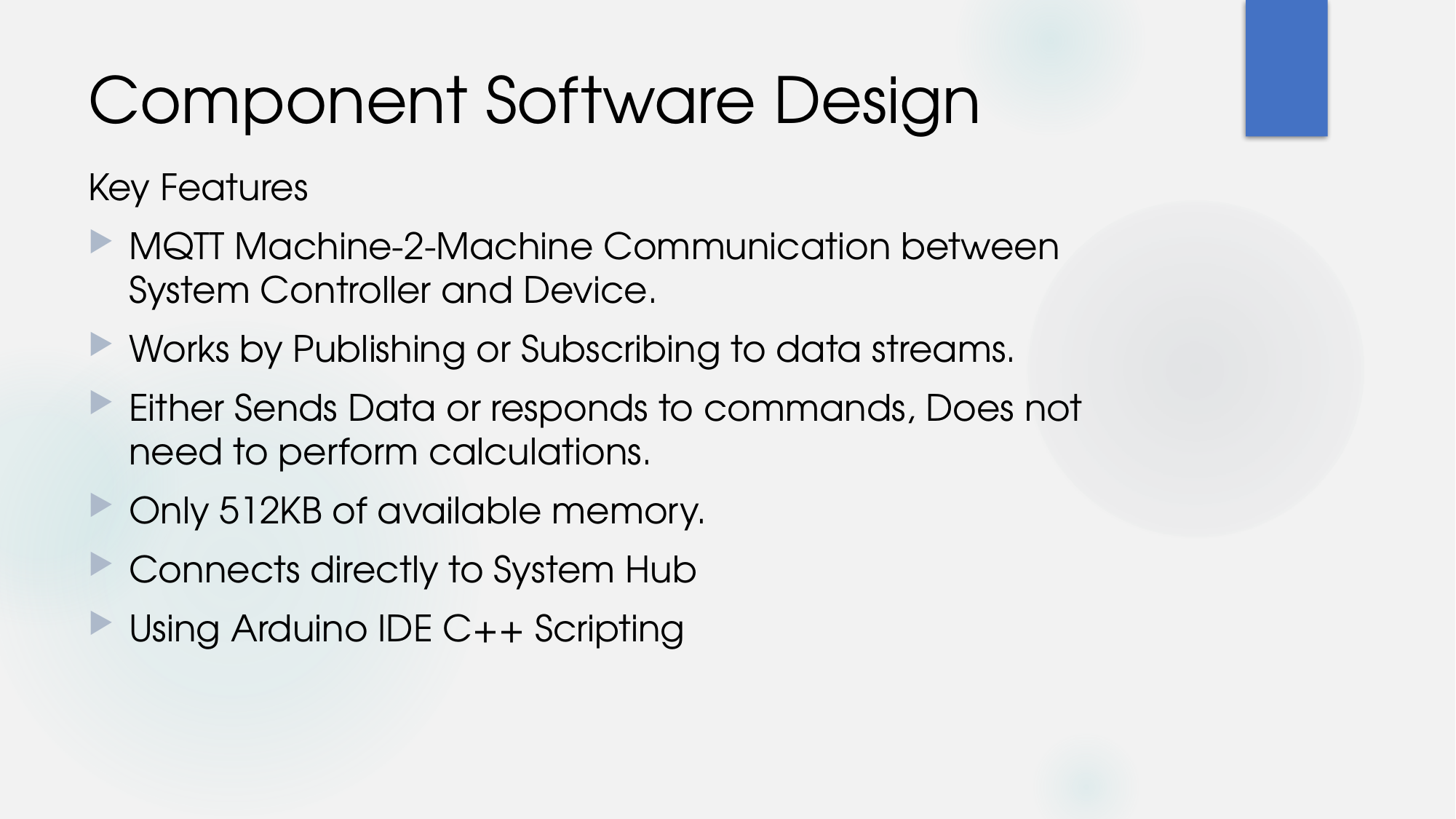

# Component Software Design
Key Features
MQTT Machine-2-Machine Communication between System Controller and Device.
Works by Publishing or Subscribing to data streams.
Either Sends Data or responds to commands, Does not need to perform calculations.
Only 512KB of available memory.
Connects directly to System Hub
Using Arduino IDE C++ Scripting